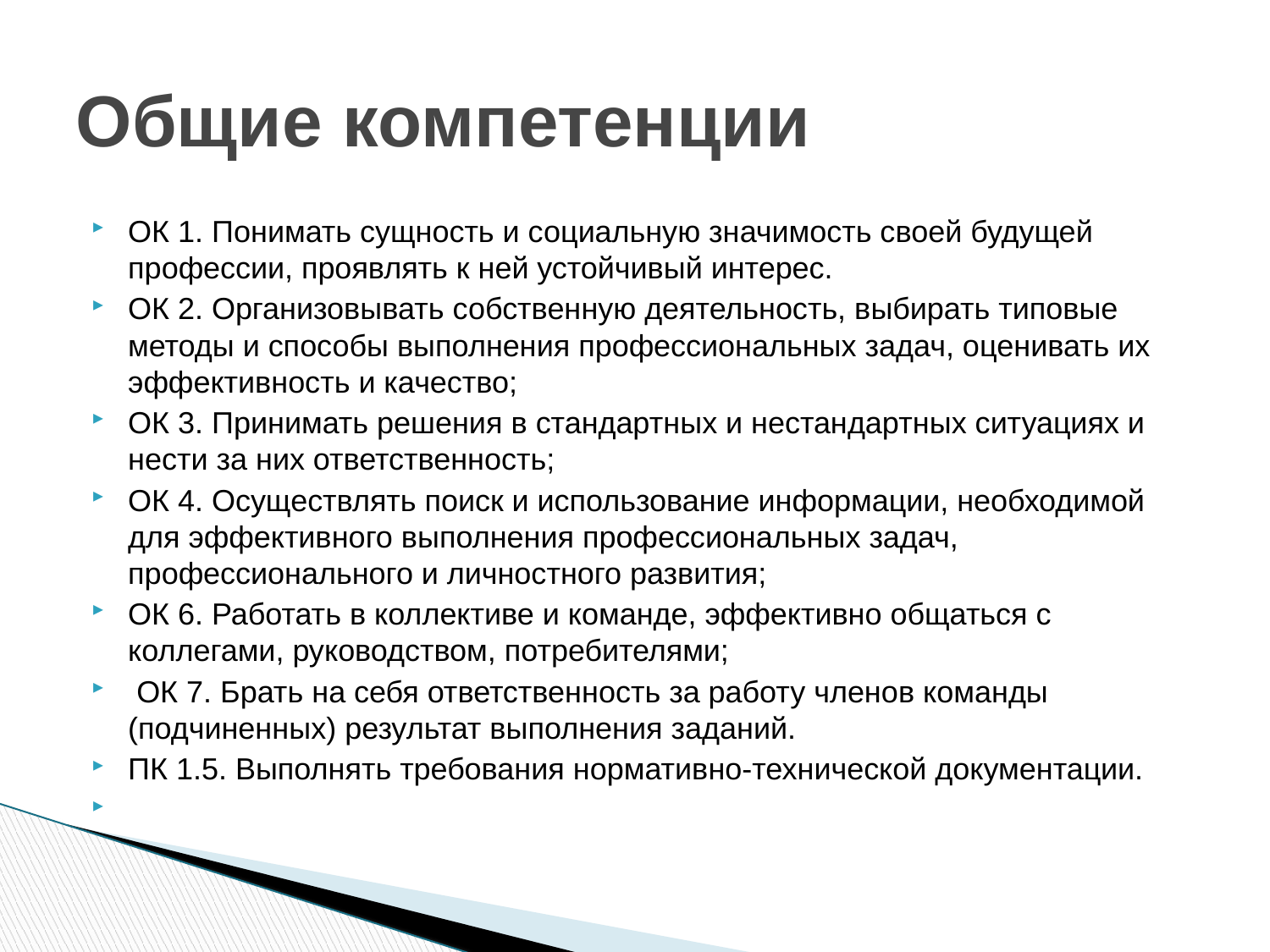

# Общие компетенции
ОК 1. Понимать сущность и социальную значимость своей будущей профессии, проявлять к ней устойчивый интерес.
ОК 2. Организовывать собственную деятельность, выбирать типовые методы и способы выполнения профессиональных задач, оценивать их эффективность и качество;
ОК 3. Принимать решения в стандартных и нестандартных ситуациях и нести за них ответственность;
ОК 4. Осуществлять поиск и использование информации, необходимой для эффективного выполнения профессиональных задач, профессионального и личностного развития;
ОК 6. Работать в коллективе и команде, эффективно общаться с коллегами, руководством, потребителями;
 ОК 7. Брать на себя ответственность за работу членов команды (подчиненных) результат выполнения заданий.
ПК 1.5. Выполнять требования нормативно-технической документации.